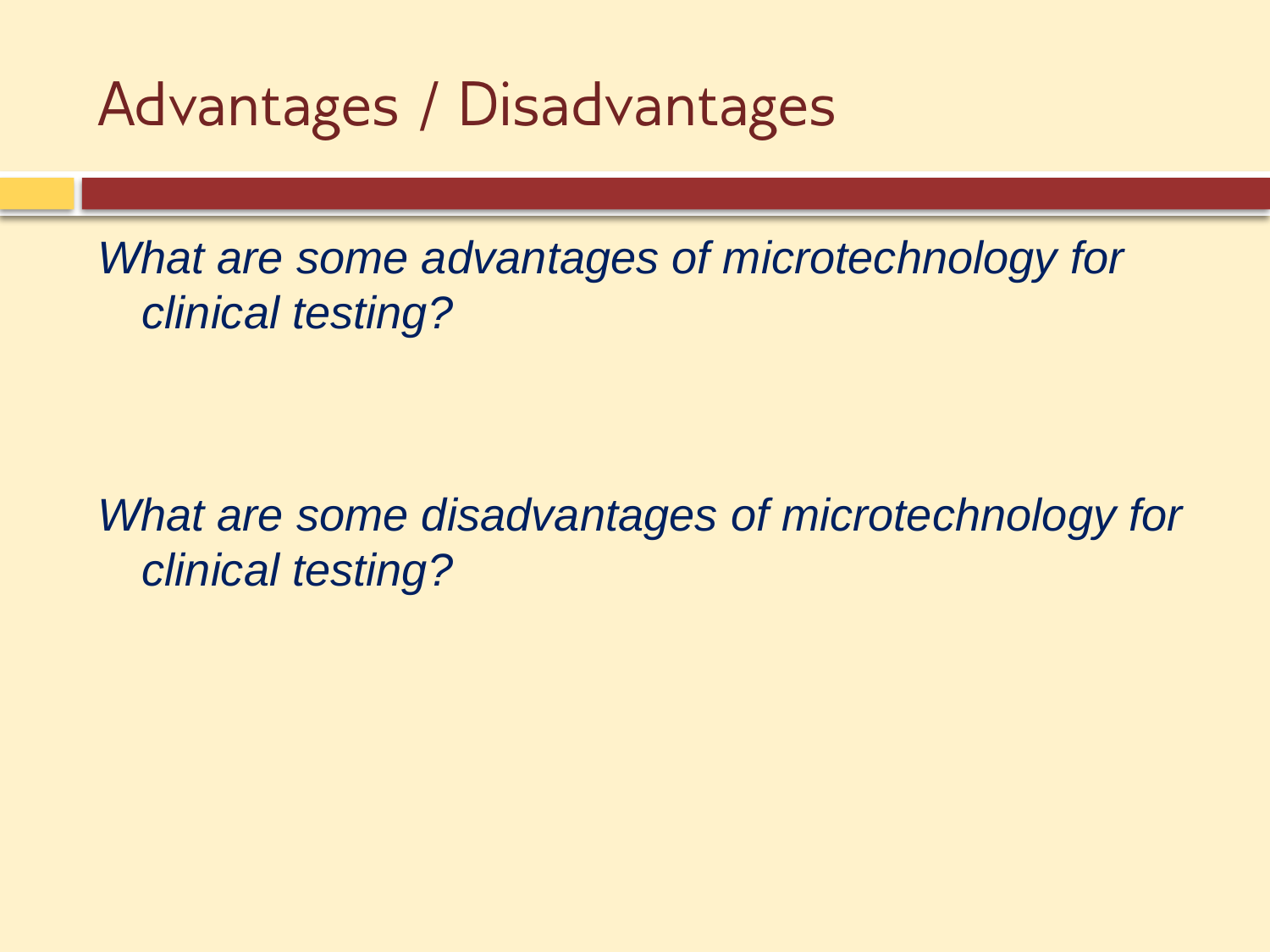

# Advantages / Disadvantages
What are some advantages of microtechnology for clinical testing?

What are some disadvantages of microtechnology for clinical testing?